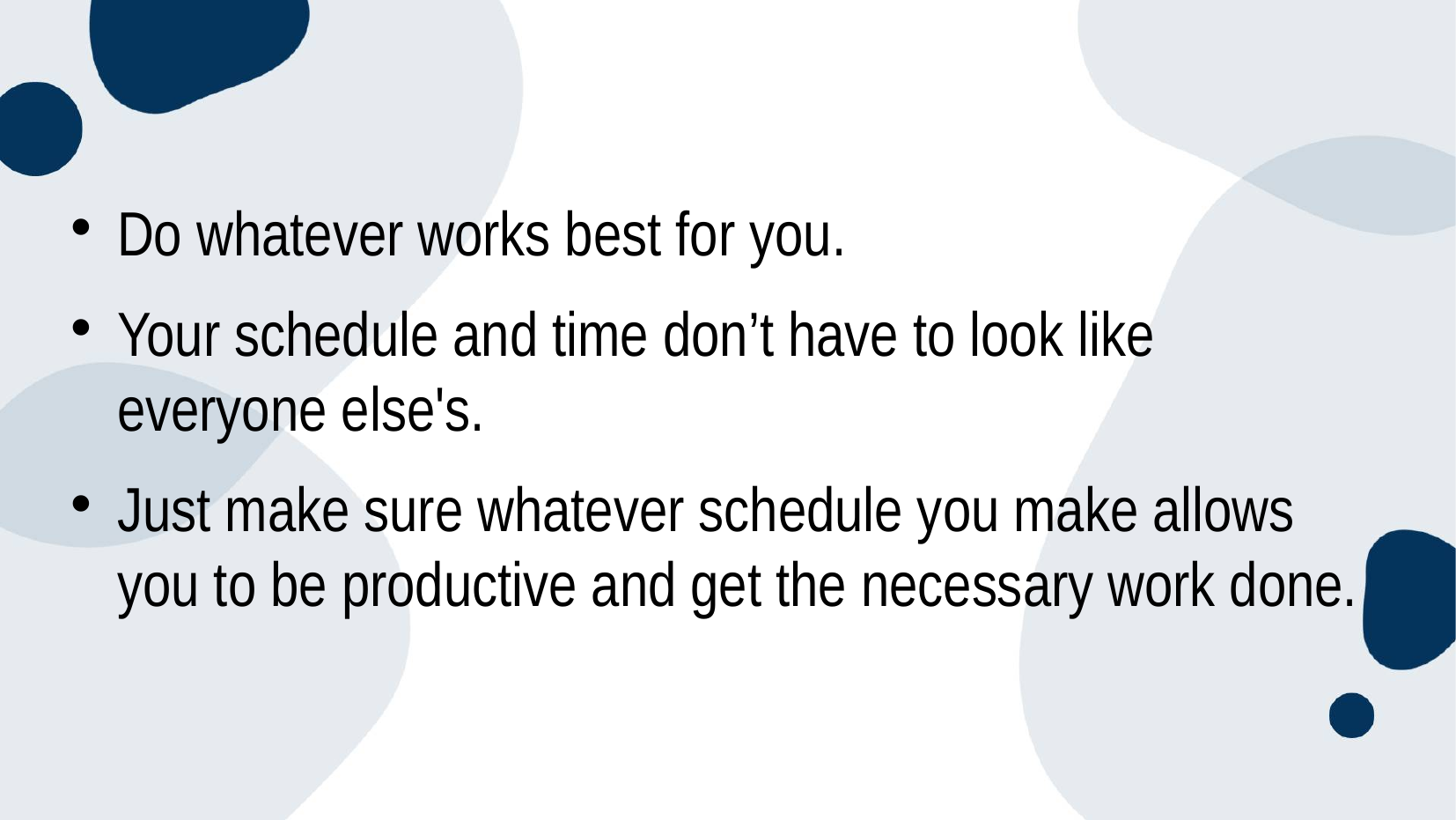

Do whatever works best for you.
Your schedule and time don’t have to look like everyone else's.
Just make sure whatever schedule you make allows you to be productive and get the necessary work done.